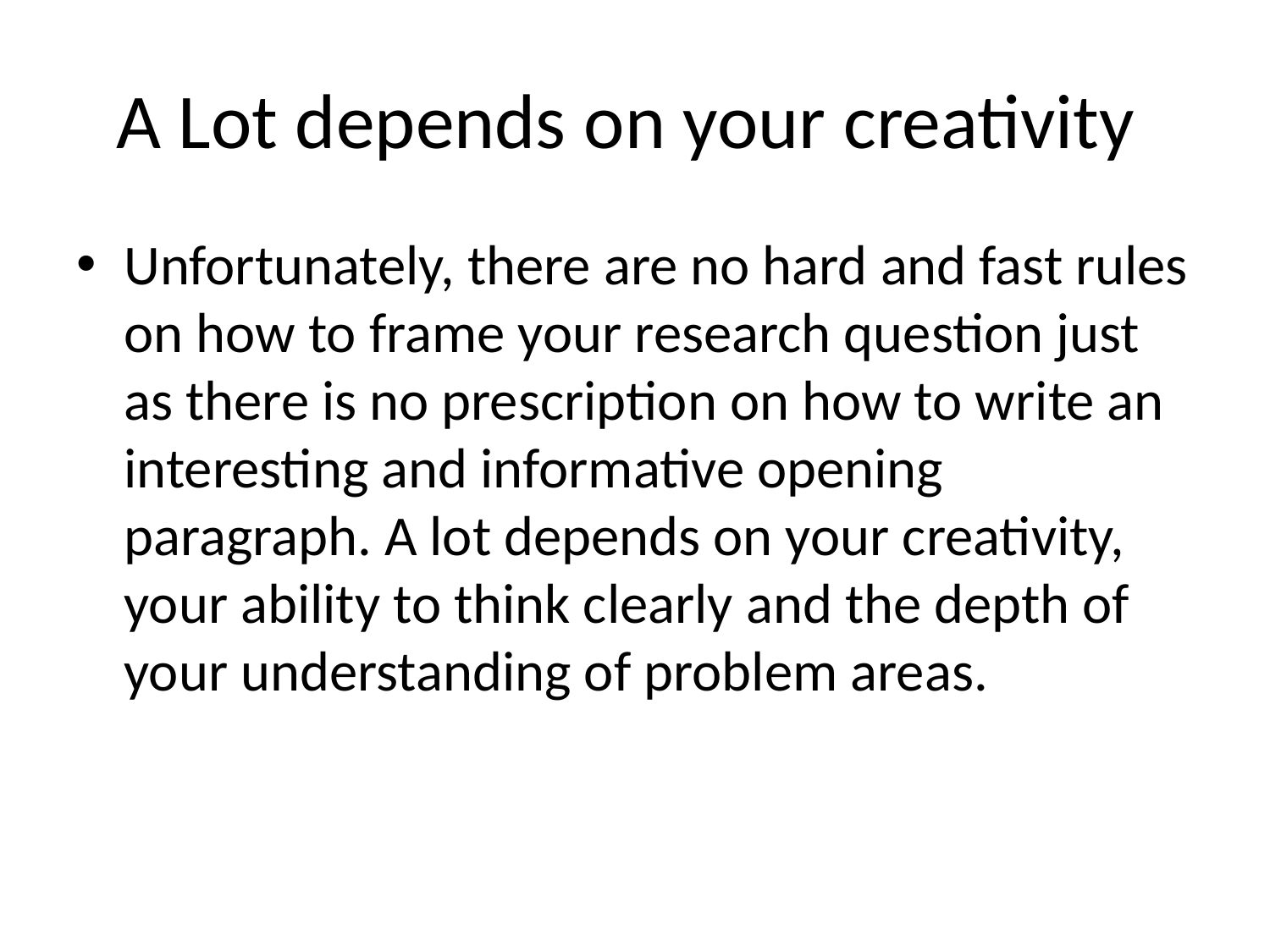

# A Lot depends on your creativity
Unfortunately, there are no hard and fast rules on how to frame your research question just as there is no prescription on how to write an interesting and informative opening paragraph. A lot depends on your creativity, your ability to think clearly and the depth of your understanding of problem areas.